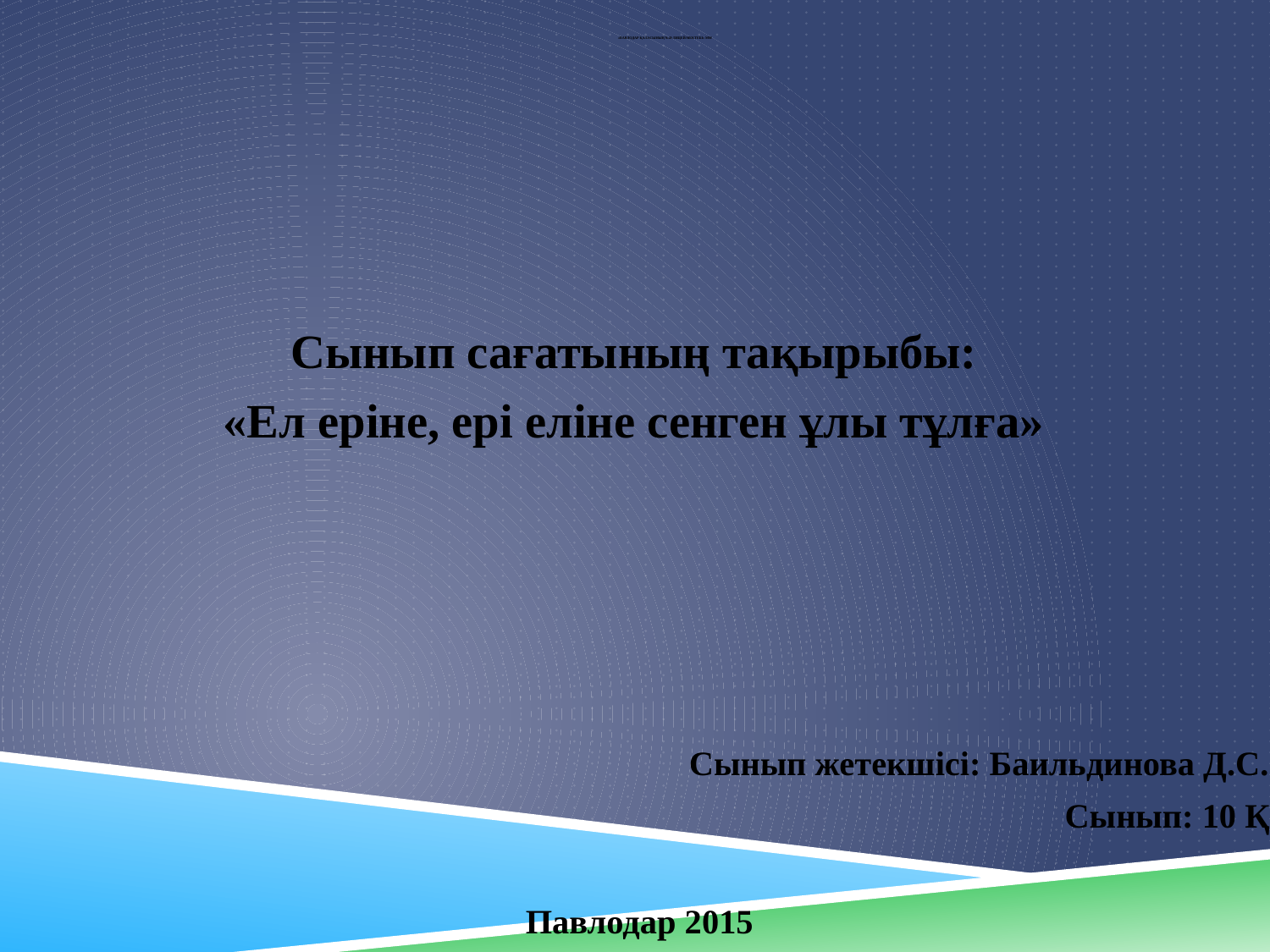

# «Павлодар қаласының №20 лицей-мектебі» ММ

Сынып сағатының тақырыбы:
«Ел еріне, ері еліне сенген ұлы тұлға»

Сынып жетекшісі: Баильдинова Д.С.
Сынып: 10 Қ

Павлодар 2015